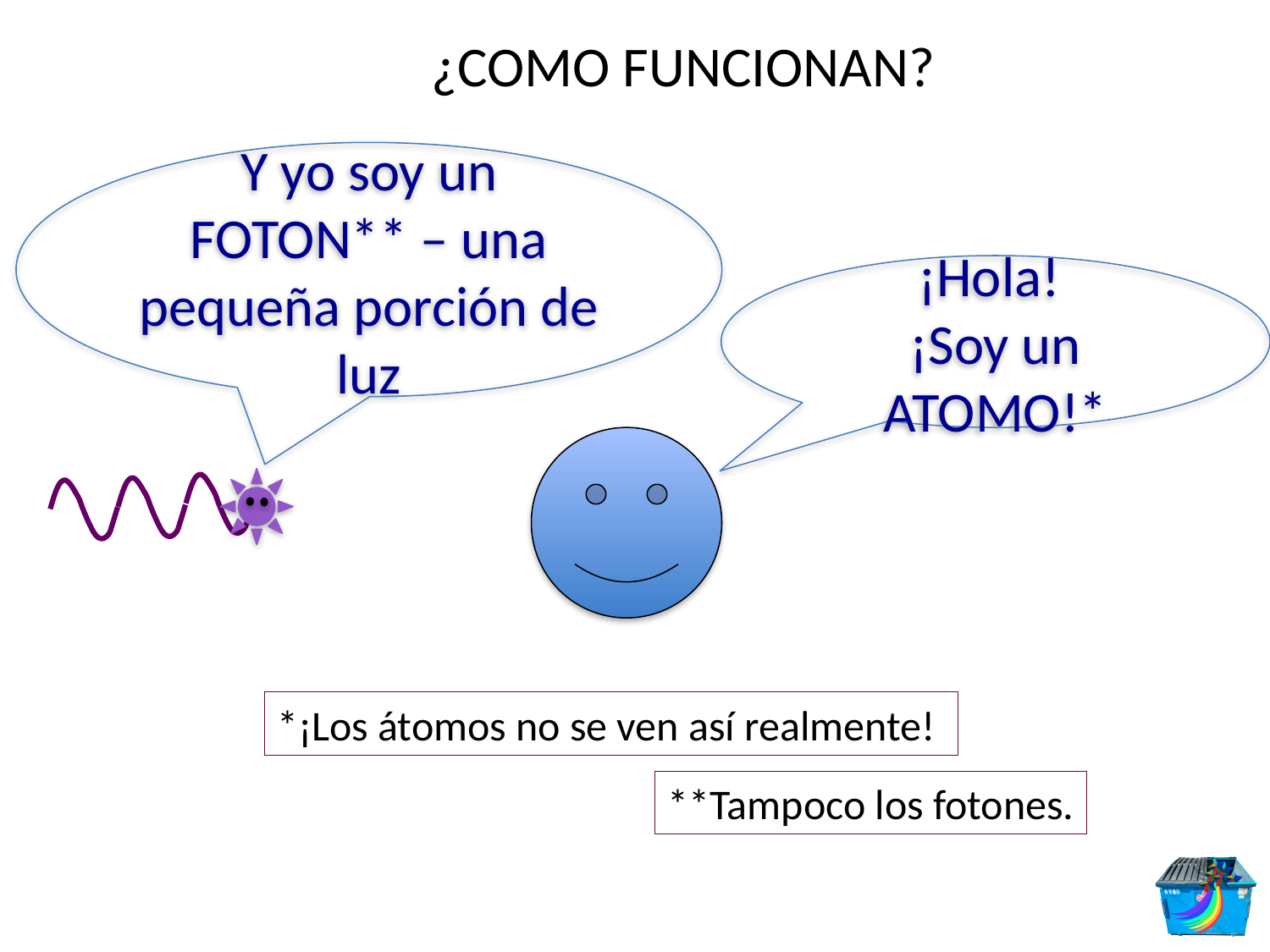

¿COMO FUNCIONAN?
Y yo soy un FOTON** – una pequeña porción de luz
¡Hola!
¡Soy un ATOMO!*

*¡Los átomos no se ven así realmente!
**Tampoco los fotones.